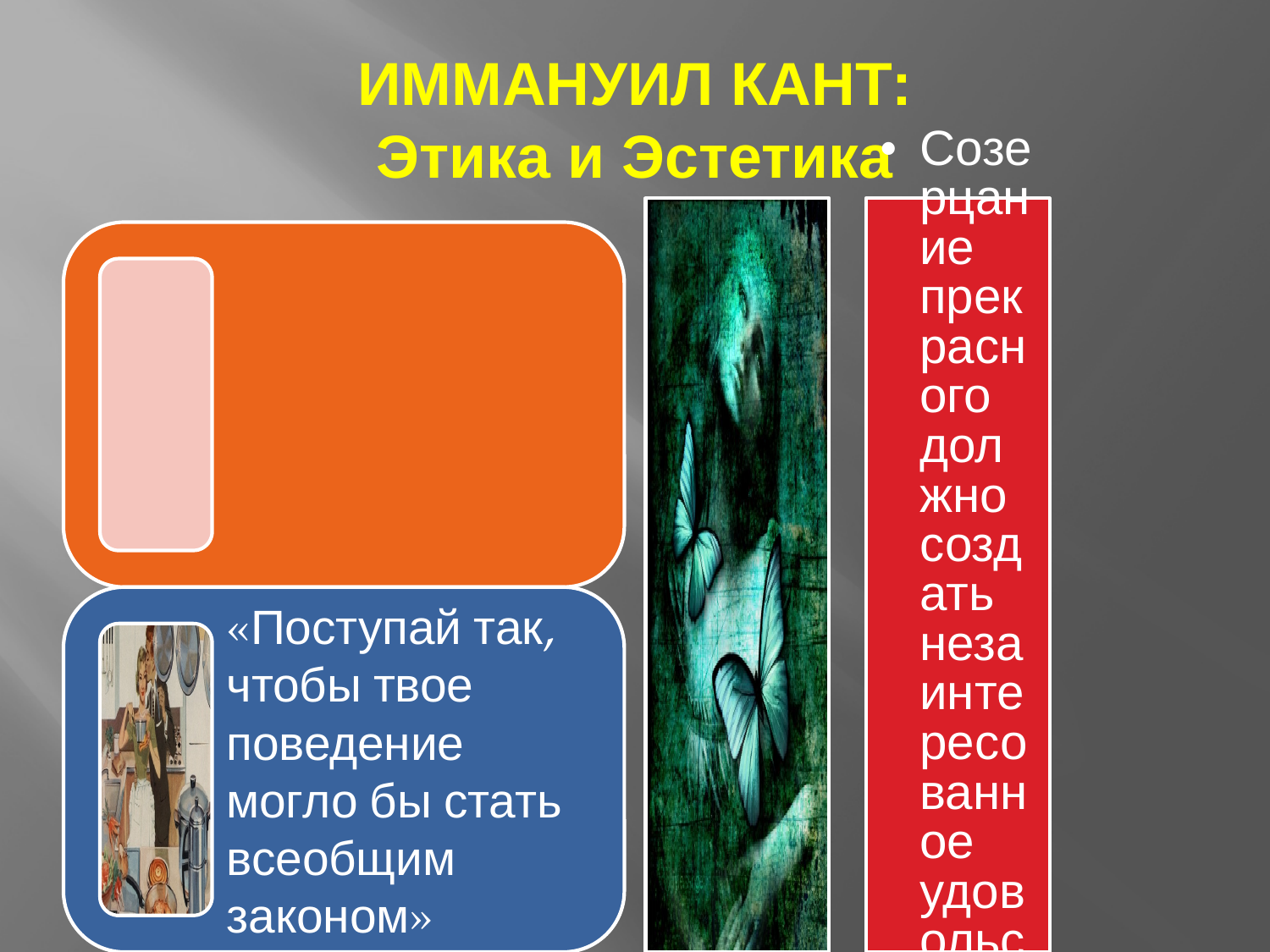

# ИММАНУИЛ КАНТ: Этика и Эстетика

«Поступай так, чтобы твое поведение  могло бы стать всеобщим законом»